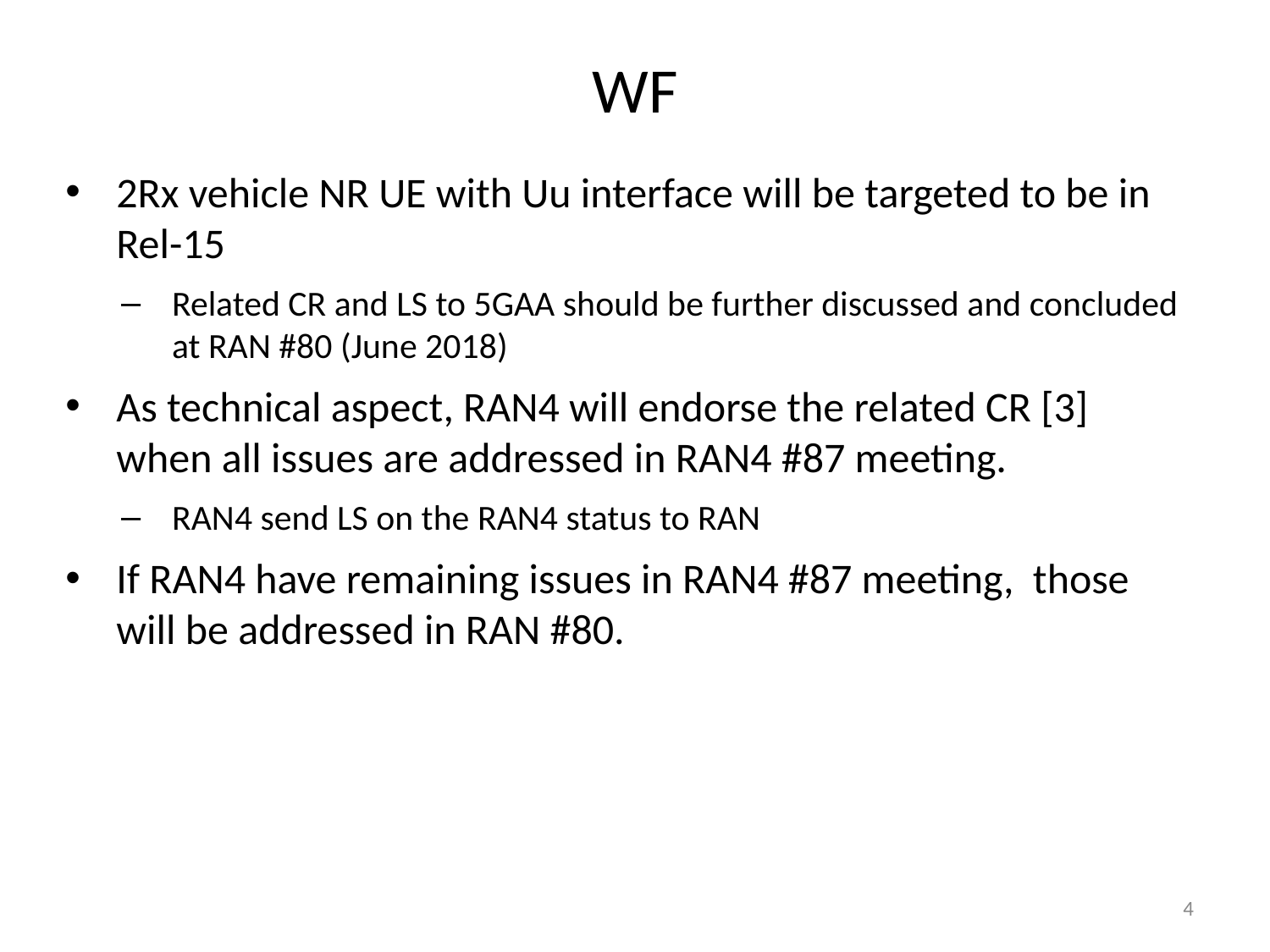

# WF
2Rx vehicle NR UE with Uu interface will be targeted to be in Rel-15
Related CR and LS to 5GAA should be further discussed and concluded at RAN #80 (June 2018)
As technical aspect, RAN4 will endorse the related CR [3] when all issues are addressed in RAN4 #87 meeting.
RAN4 send LS on the RAN4 status to RAN
If RAN4 have remaining issues in RAN4 #87 meeting,  those will be addressed in RAN #80.

4